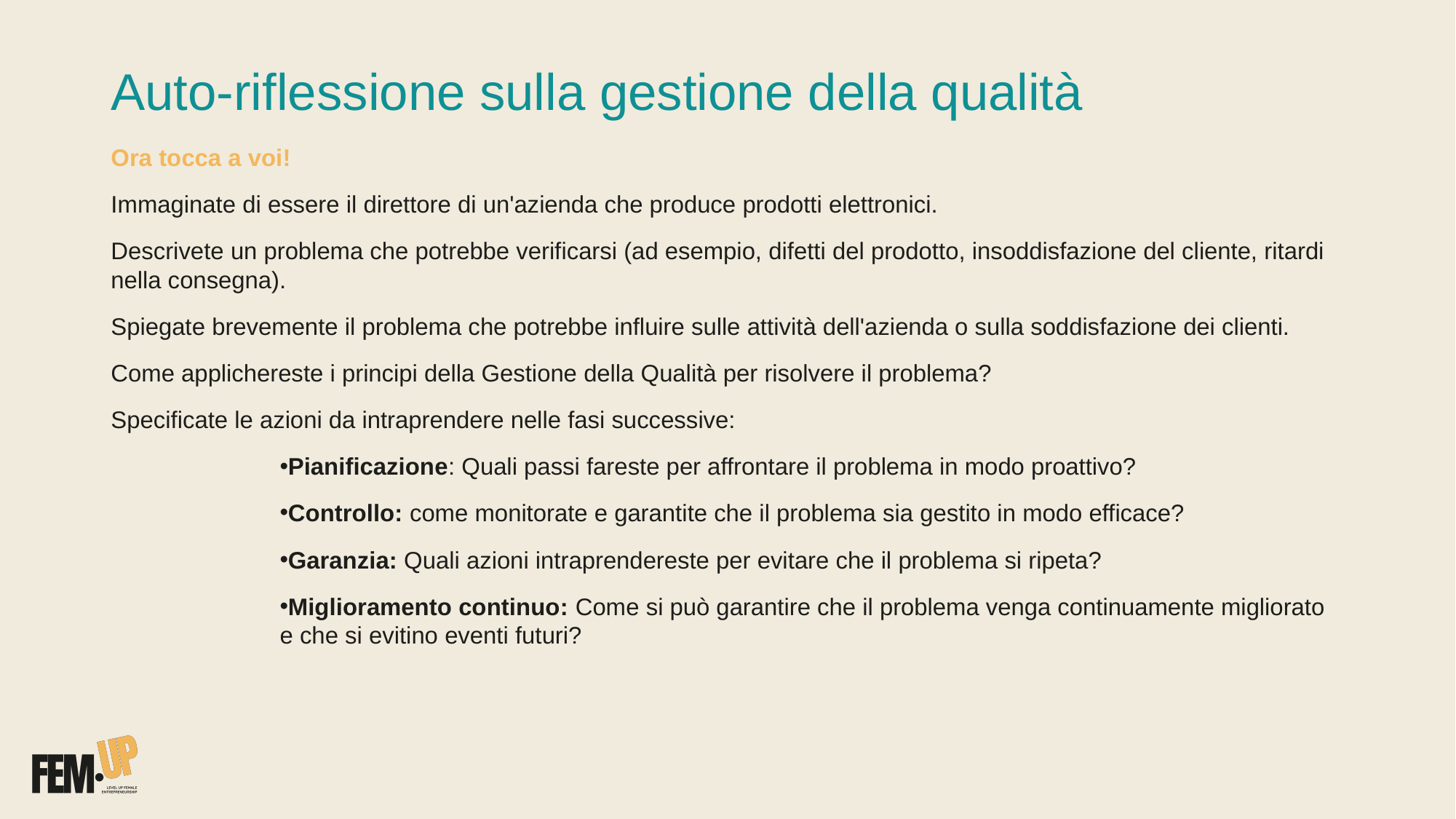

# Auto-riflessione sulla gestione della qualità
Ora tocca a voi!
Immaginate di essere il direttore di un'azienda che produce prodotti elettronici.
Descrivete un problema che potrebbe verificarsi (ad esempio, difetti del prodotto, insoddisfazione del cliente, ritardi nella consegna).
Spiegate brevemente il problema che potrebbe influire sulle attività dell'azienda o sulla soddisfazione dei clienti.
Come applichereste i principi della Gestione della Qualità per risolvere il problema?
Specificate le azioni da intraprendere nelle fasi successive:
Pianificazione: Quali passi fareste per affrontare il problema in modo proattivo?
Controllo: come monitorate e garantite che il problema sia gestito in modo efficace?
Garanzia: Quali azioni intraprendereste per evitare che il problema si ripeta?
Miglioramento continuo: Come si può garantire che il problema venga continuamente migliorato e che si evitino eventi futuri?